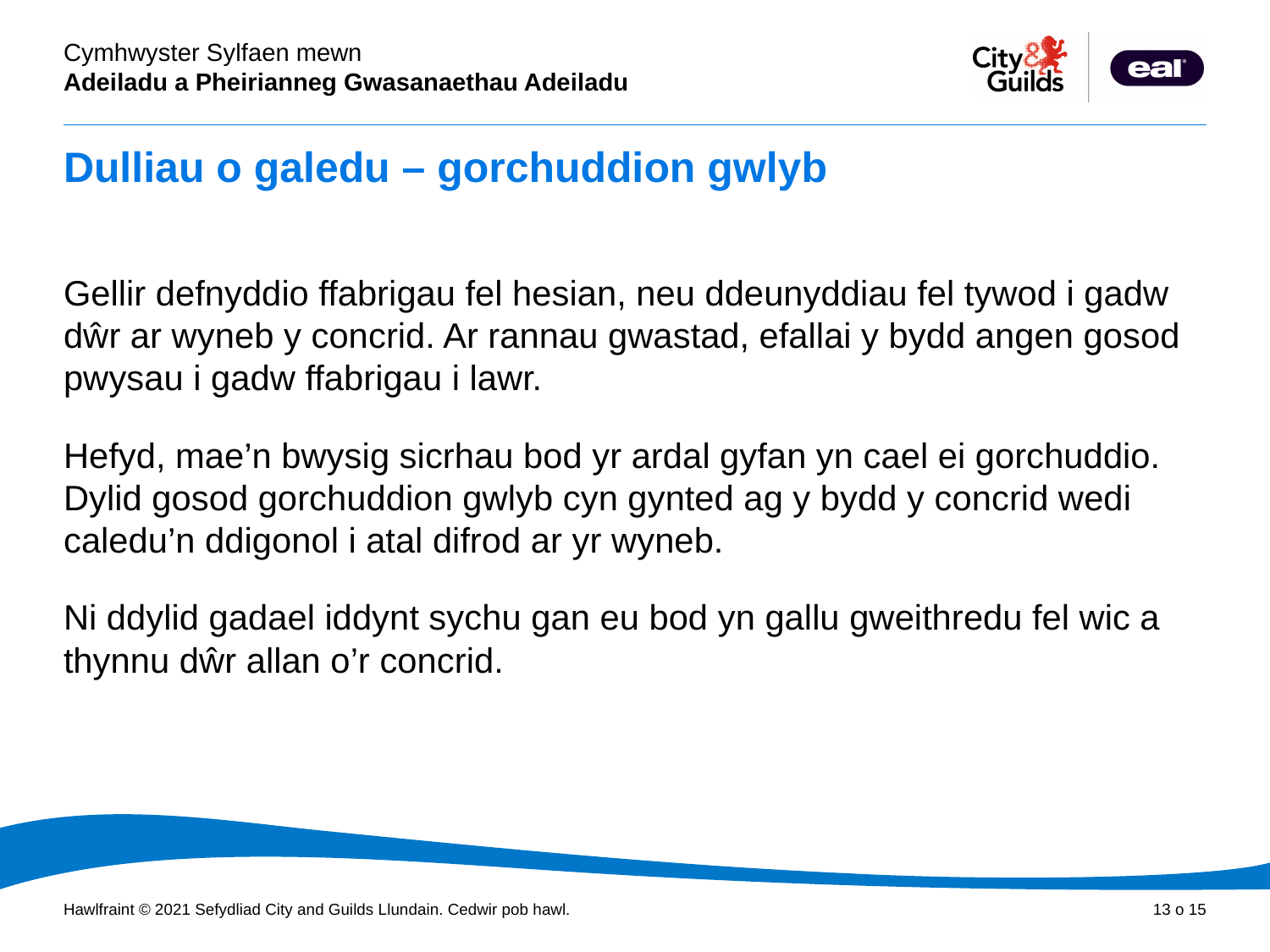

# Dulliau o galedu – gorchuddion gwlyb

Gellir defnyddio ffabrigau fel hesian, neu ddeunyddiau fel tywod i gadw dŵr ar wyneb y concrid. Ar rannau gwastad, efallai y bydd angen gosod pwysau i gadw ffabrigau i lawr.
Hefyd, mae’n bwysig sicrhau bod yr ardal gyfan yn cael ei gorchuddio. Dylid gosod gorchuddion gwlyb cyn gynted ag y bydd y concrid wedi caledu’n ddigonol i atal difrod ar yr wyneb.
Ni ddylid gadael iddynt sychu gan eu bod yn gallu gweithredu fel wic a thynnu dŵr allan o’r concrid.